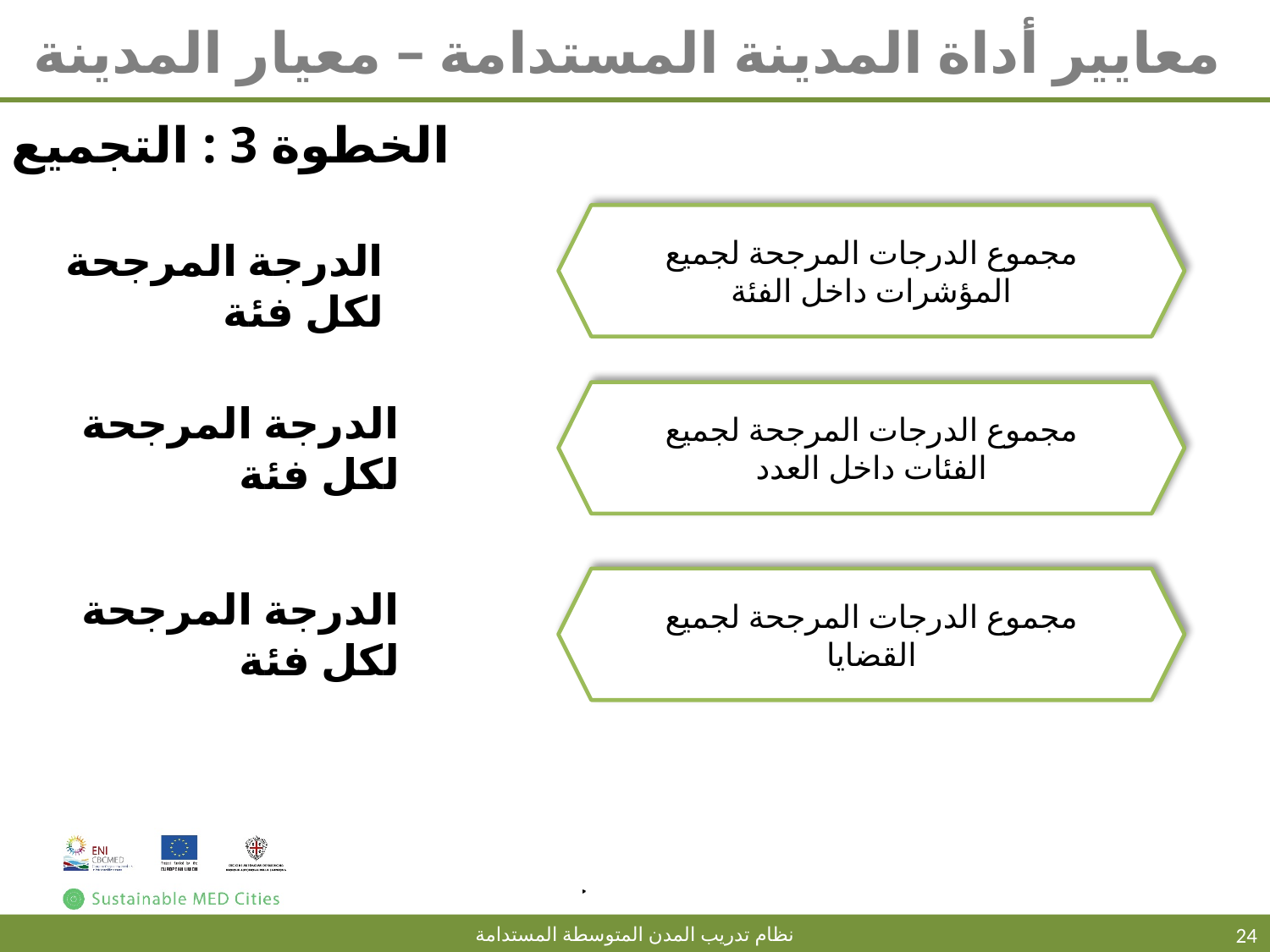

# معايير أداة المدينة المستدامة – معيار المدينة
الخطوة 3 : التجميع
مجموع الدرجات المرجحة لجميع المؤشرات داخل الفئة
الدرجة المرجحة لكل فئة
مجموع الدرجات المرجحة لجميع الفئات داخل العدد
الدرجة المرجحة لكل فئة
مجموع الدرجات المرجحة لجميع القضايا
الدرجة المرجحة لكل فئة

24